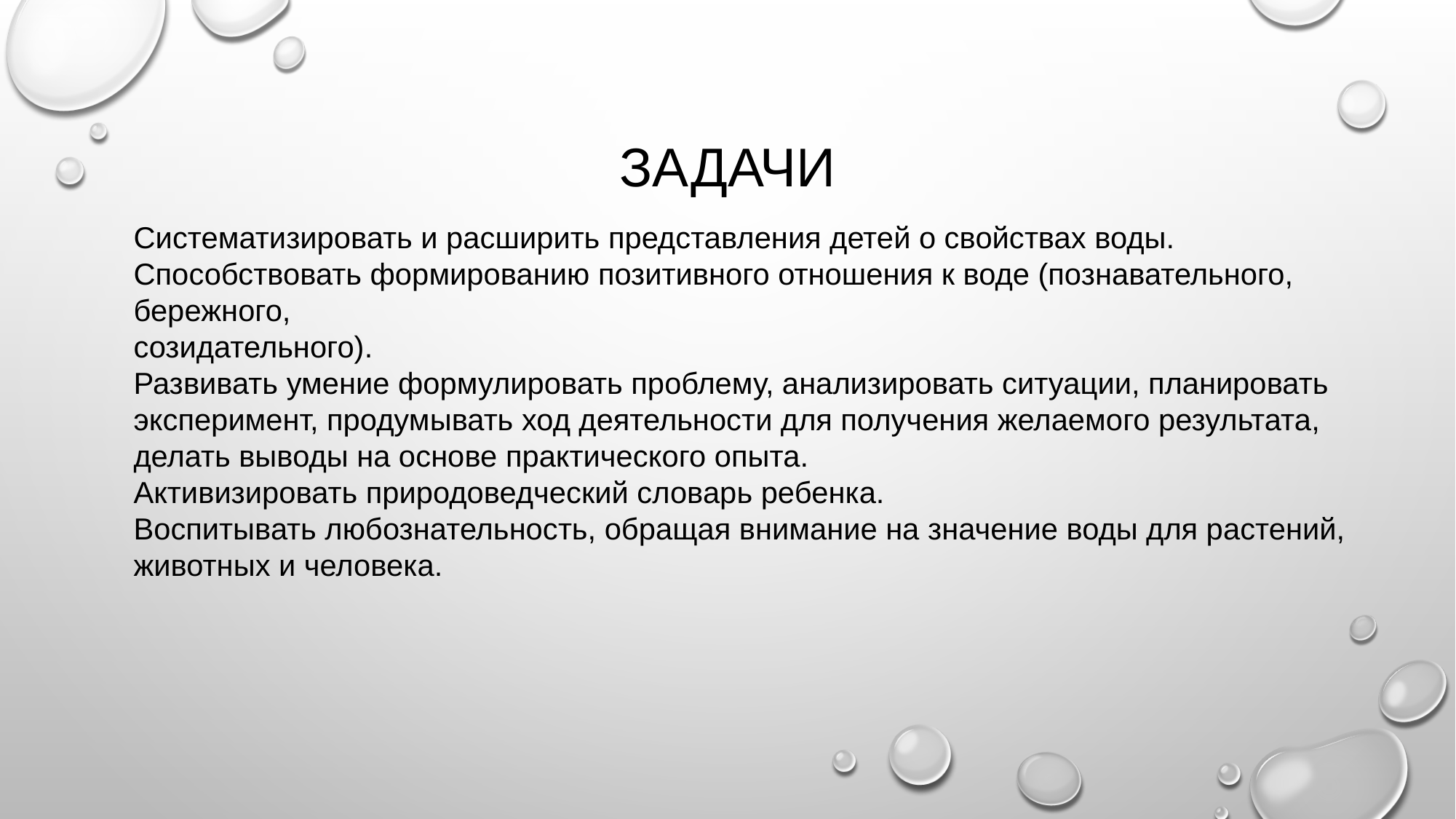

# задачи

Систематизировать и расширить представления детей о свойствах воды.
Способствовать формированию позитивного отношения к воде (познавательного, бережного,
созидательного).
Развивать умение формулировать проблему, анализировать ситуации, планировать эксперимент, продумывать ход деятельности для получения желаемого результата, делать выводы на основе практического опыта.
Активизировать природоведческий словарь ребенка.
Воспитывать любознательность, обращая внимание на значение воды для растений, животных и человека.